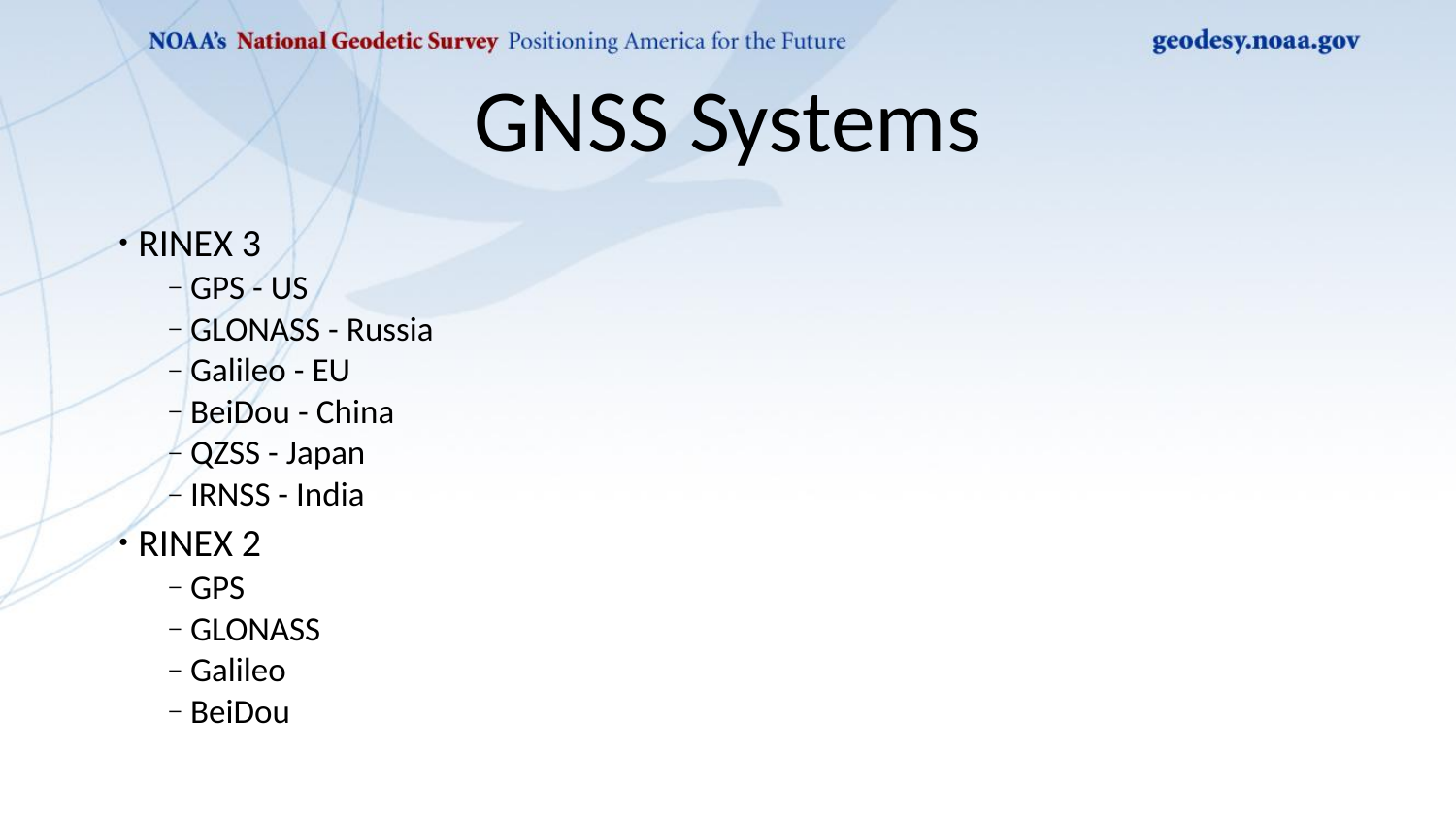

# GNSS Systems
RINEX 3
GPS - US
GLONASS - Russia
Galileo - EU
BeiDou - China
QZSS - Japan
IRNSS - India
RINEX 2
GPS
GLONASS
Galileo
BeiDou